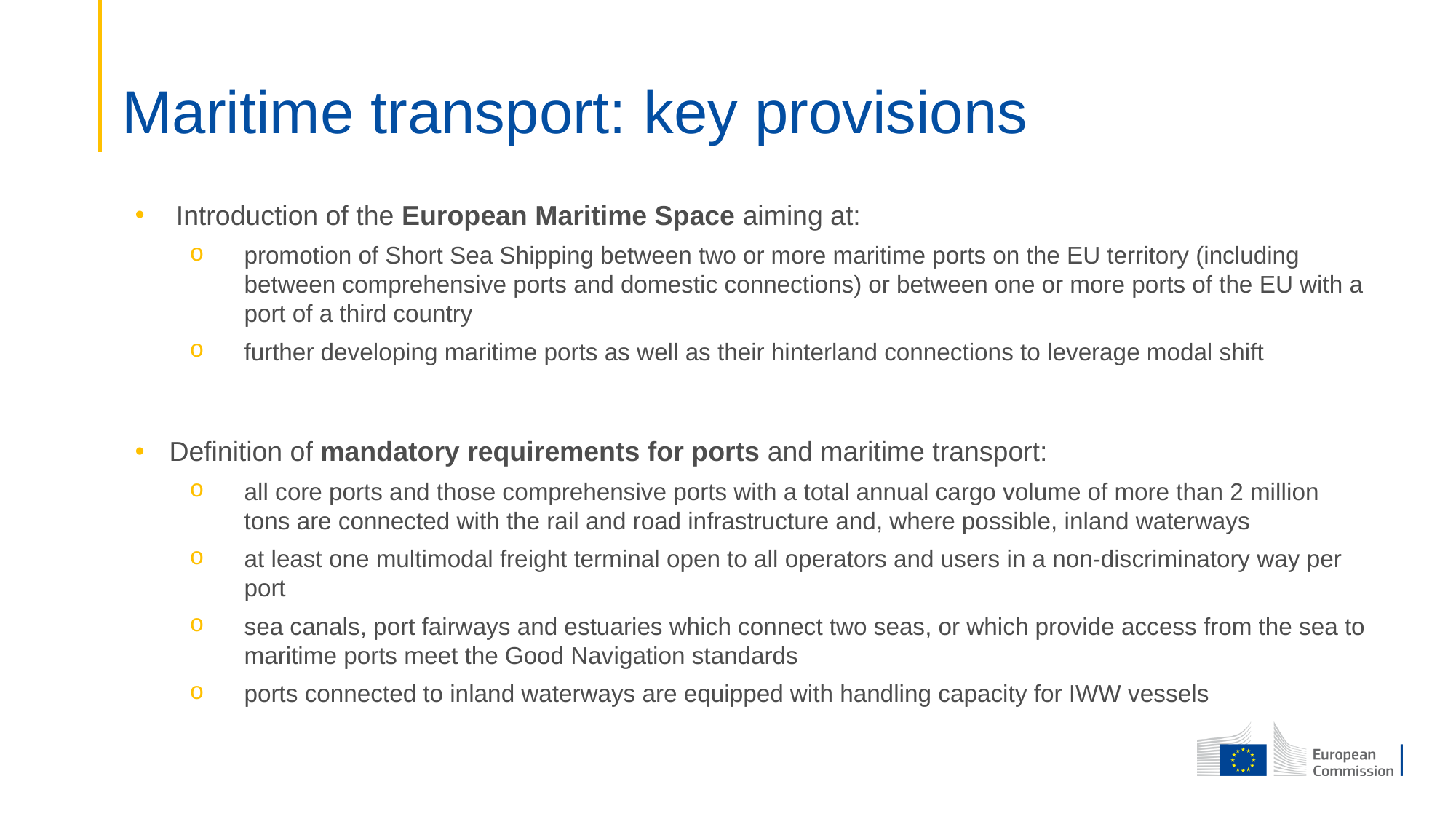

# Maritime transport: key provisions
Introduction of the European Maritime Space aiming at:
promotion of Short Sea Shipping between two or more maritime ports on the EU territory (including between comprehensive ports and domestic connections) or between one or more ports of the EU with a port of a third country
further developing maritime ports as well as their hinterland connections to leverage modal shift

Definition of mandatory requirements for ports and maritime transport:
all core ports and those comprehensive ports with a total annual cargo volume of more than 2 million tons are connected with the rail and road infrastructure and, where possible, inland waterways
at least one multimodal freight terminal open to all operators and users in a non-discriminatory way per port
sea canals, port fairways and estuaries which connect two seas, or which provide access from the sea to maritime ports meet the Good Navigation standards
ports connected to inland waterways are equipped with handling capacity for IWW vessels